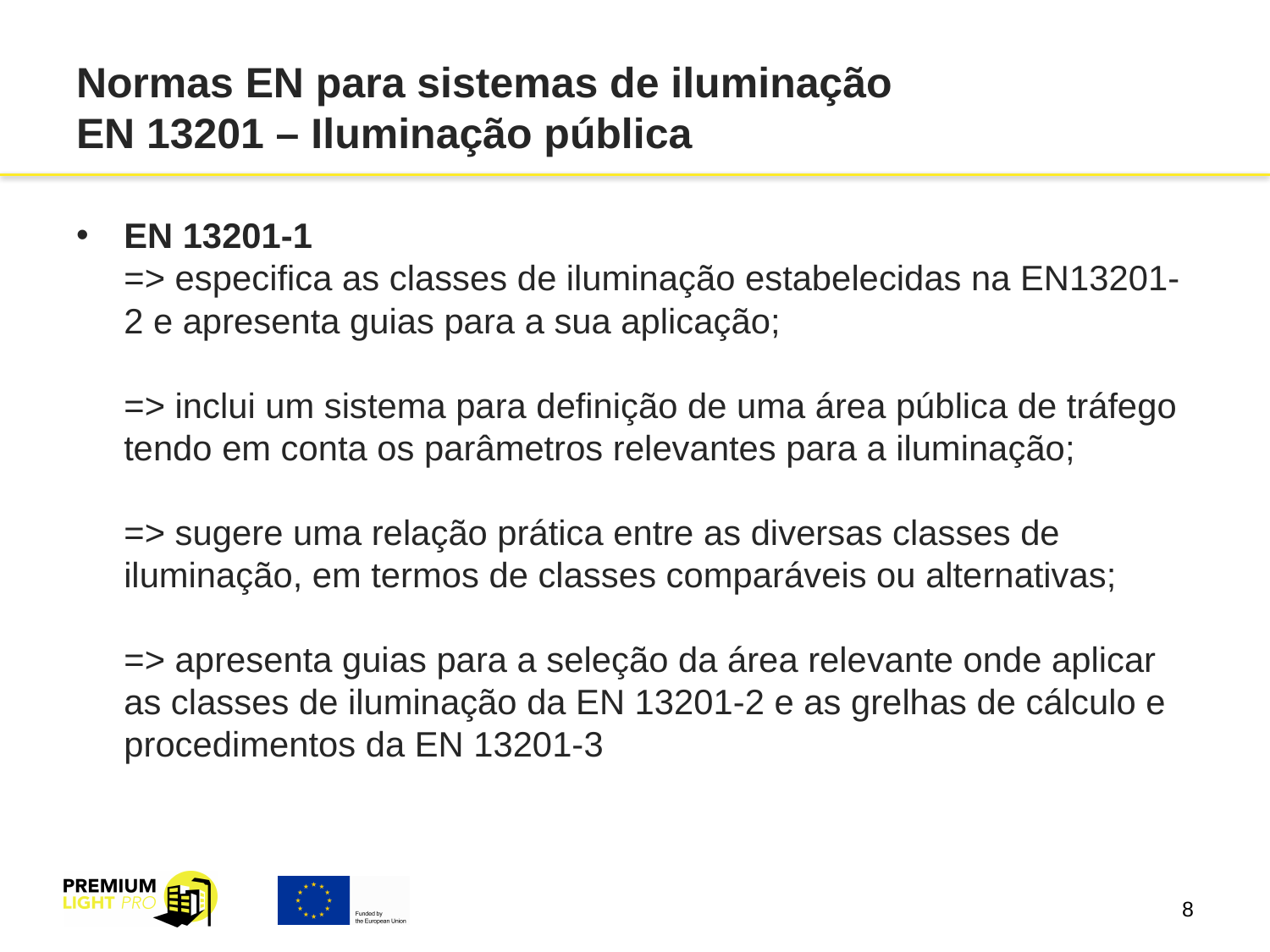

# Normas EN para sistemas de iluminação EN 13201 – Iluminação pública
EN 13201-1
=> especifica as classes de iluminação estabelecidas na EN13201-2 e apresenta guias para a sua aplicação;
=> inclui um sistema para definição de uma área pública de tráfego tendo em conta os parâmetros relevantes para a iluminação;
=> sugere uma relação prática entre as diversas classes de iluminação, em termos de classes comparáveis ou alternativas;
=> apresenta guias para a seleção da área relevante onde aplicar as classes de iluminação da EN 13201-2 e as grelhas de cálculo e procedimentos da EN 13201-3